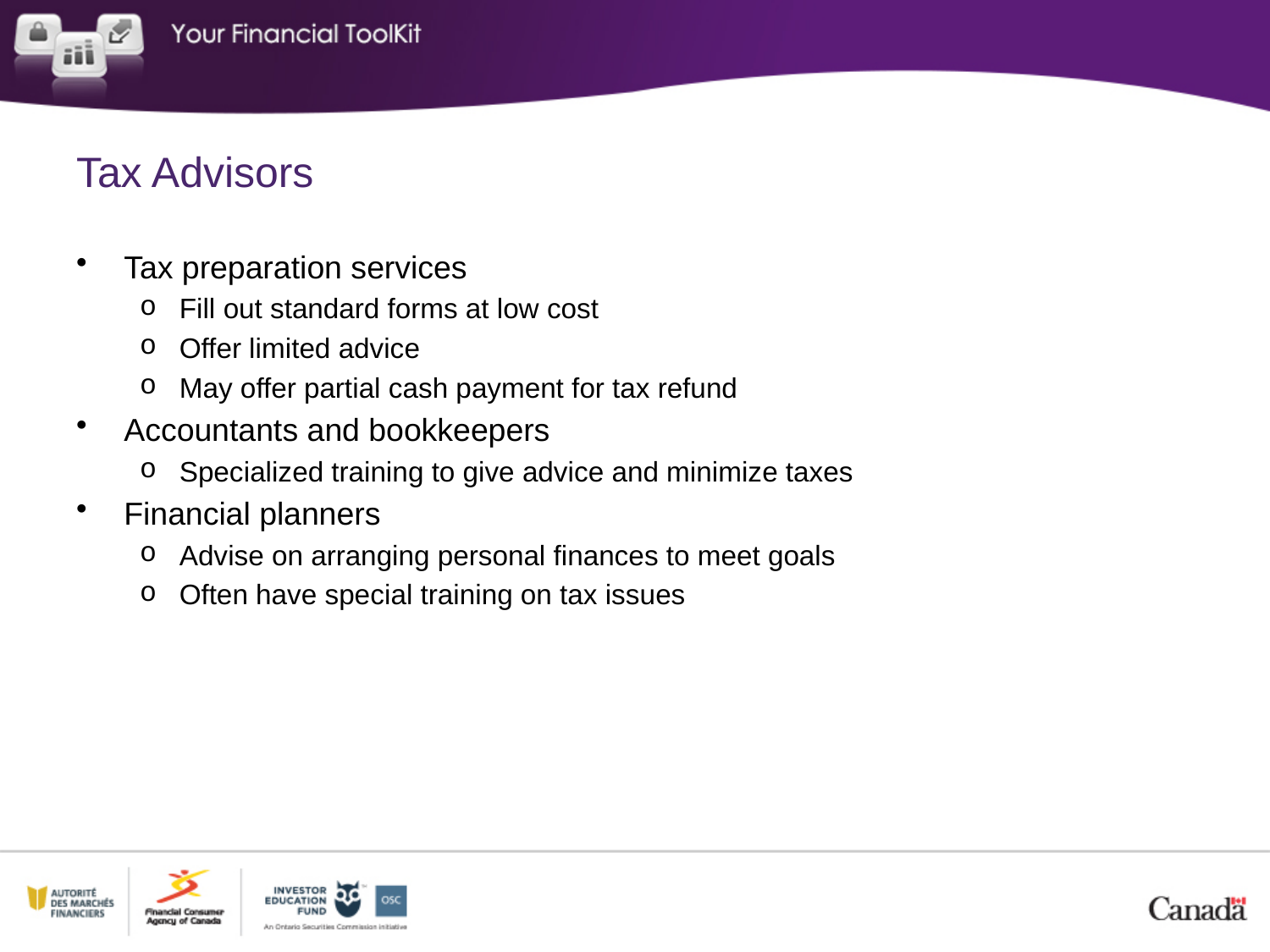

# Tax Advisors
Tax preparation services
Fill out standard forms at low cost
Offer limited advice
May offer partial cash payment for tax refund
Accountants and bookkeepers
Specialized training to give advice and minimize taxes
Financial planners
Advise on arranging personal finances to meet goals
Often have special training on tax issues